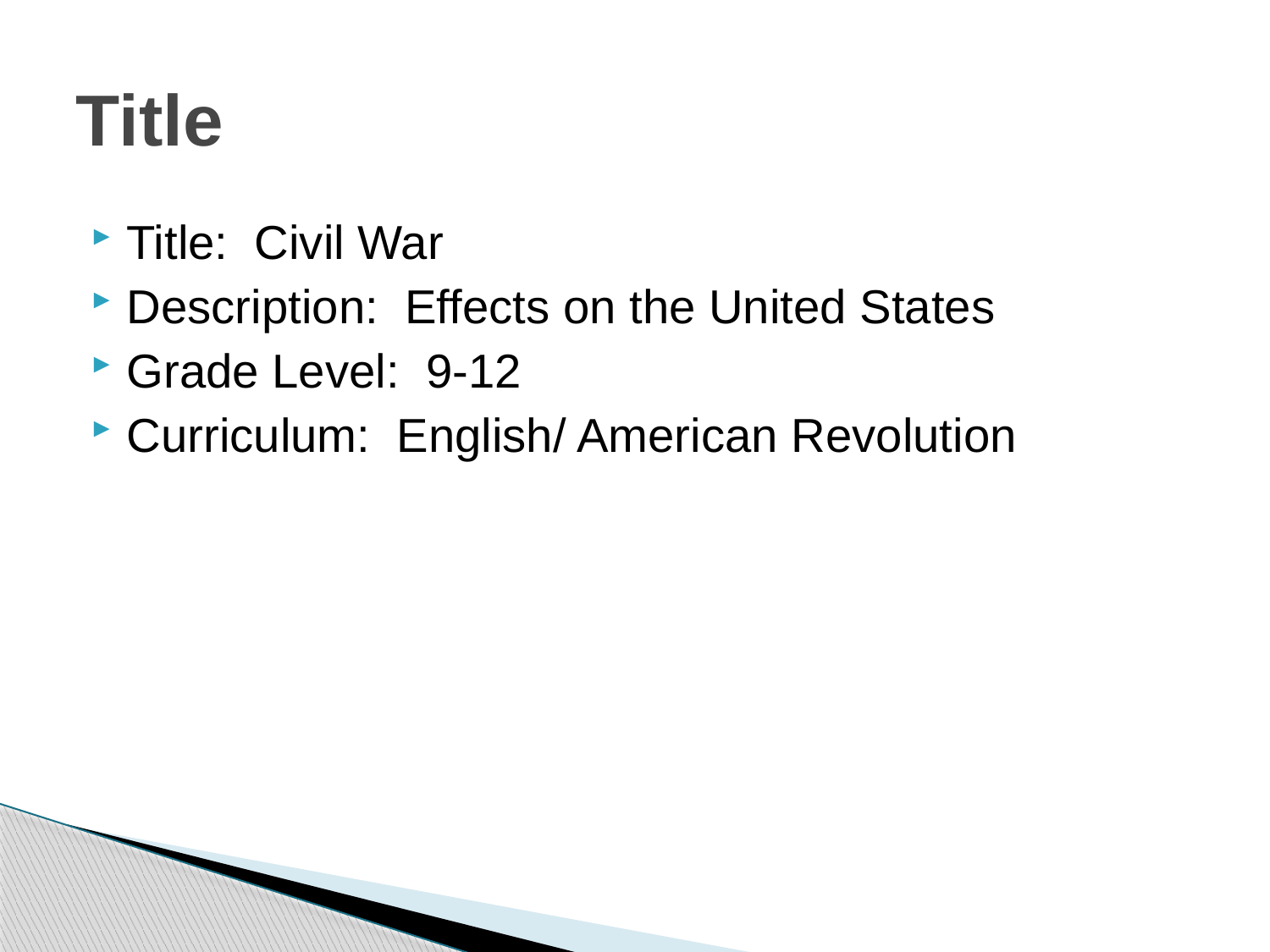

# Title
Title:  Civil War
Description:  Effects on the United States
Grade Level:  9-12
Curriculum:  English/ American Revolution